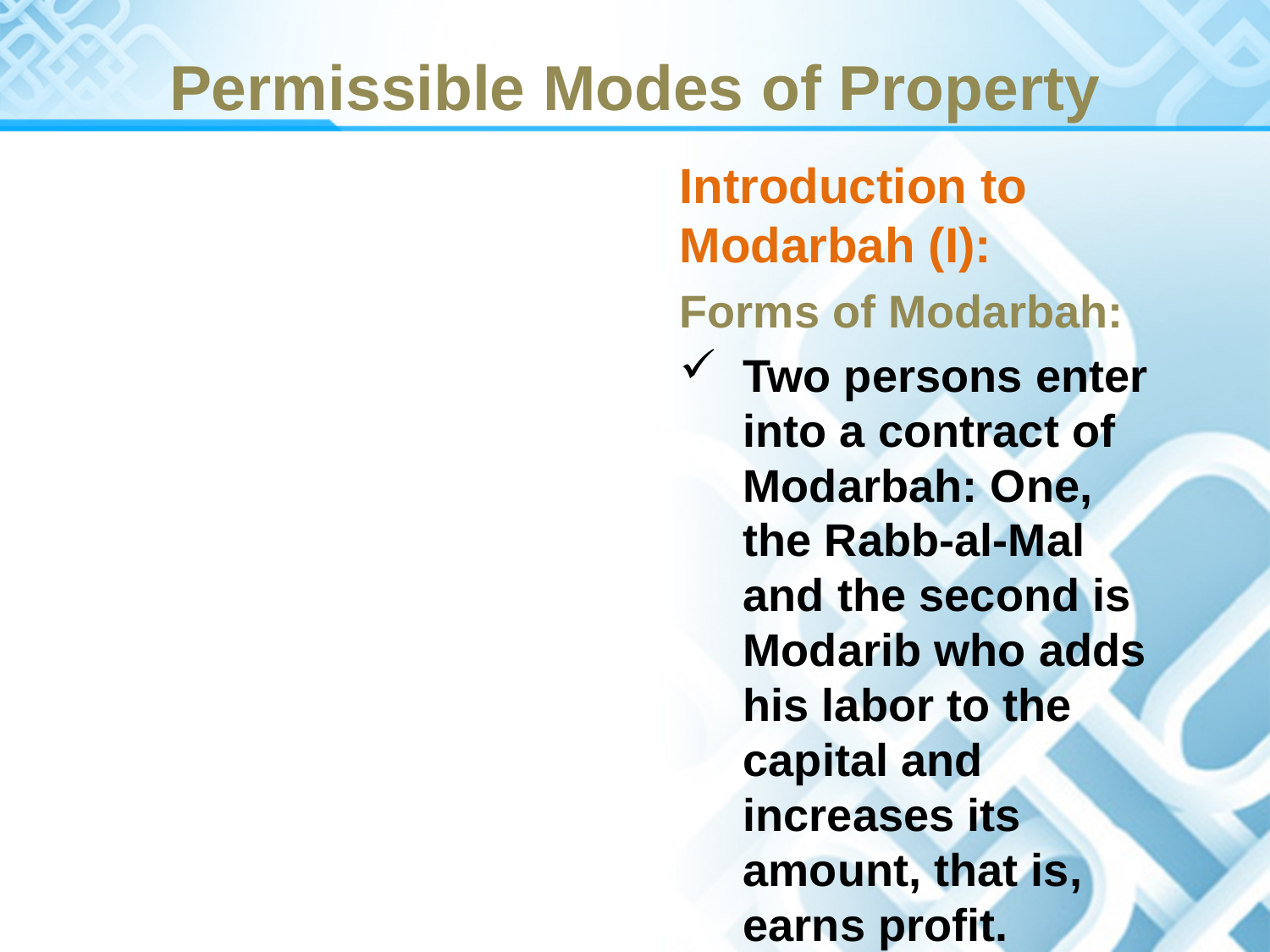

Permissible Modes of Property
Introduction to Modarbah (I):
Forms of Modarbah:
Two persons enter into a contract of Modarbah: One, the Rabb-al-Mal and the second is Modarib who adds his labor to the capital and increases its amount, that is, earns profit.